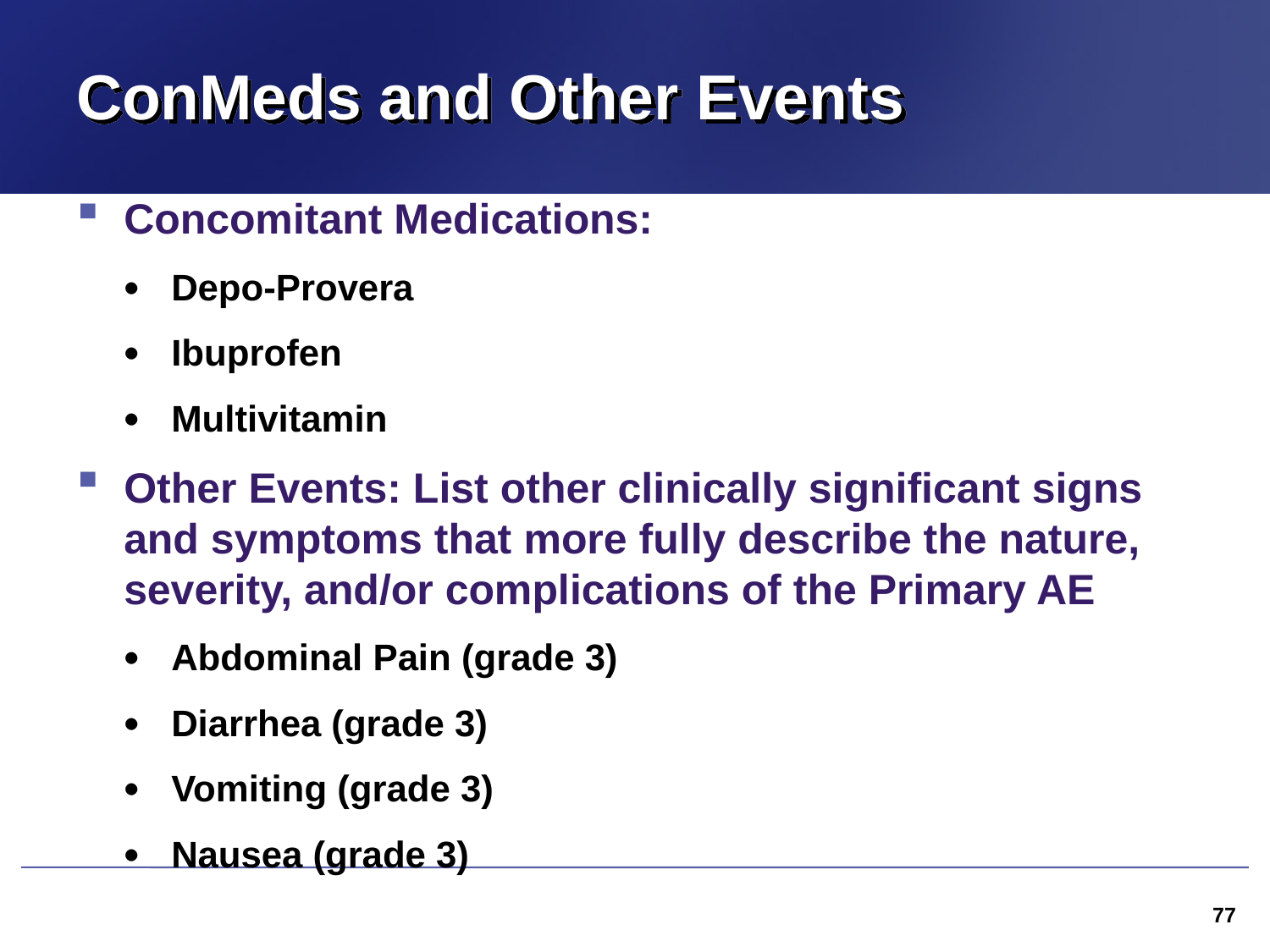

# ConMeds and Other Events
Concomitant Medications:
Depo-Provera
Ibuprofen
Multivitamin
Other Events: List other clinically significant signs and symptoms that more fully describe the nature, severity, and/or complications of the Primary AE
Abdominal Pain (grade 3)
Diarrhea (grade 3)
Vomiting (grade 3)
Nausea (grade 3)
77